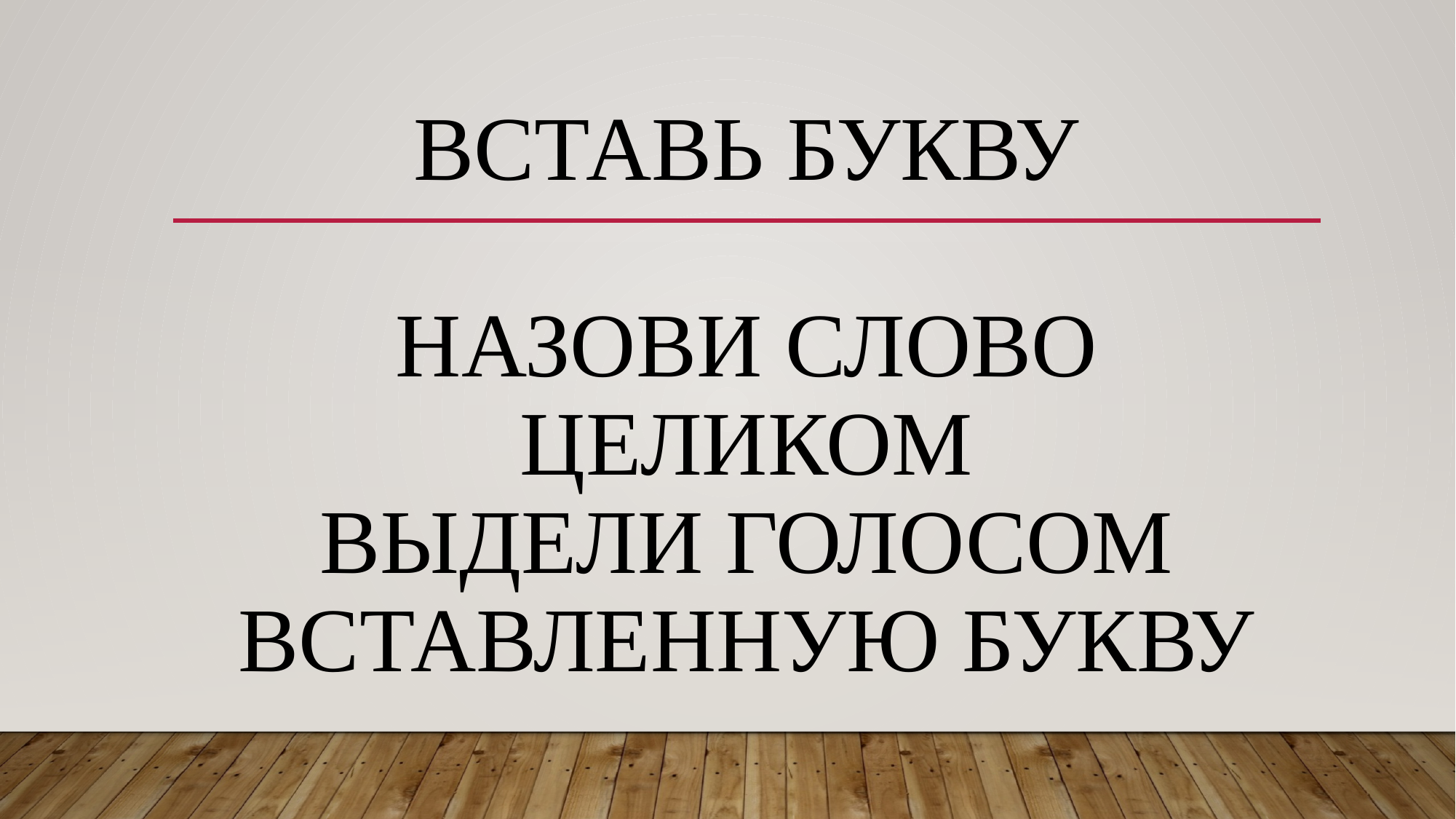

# Вставь букву Назови слово целиком Выдели голосом вставленную букву